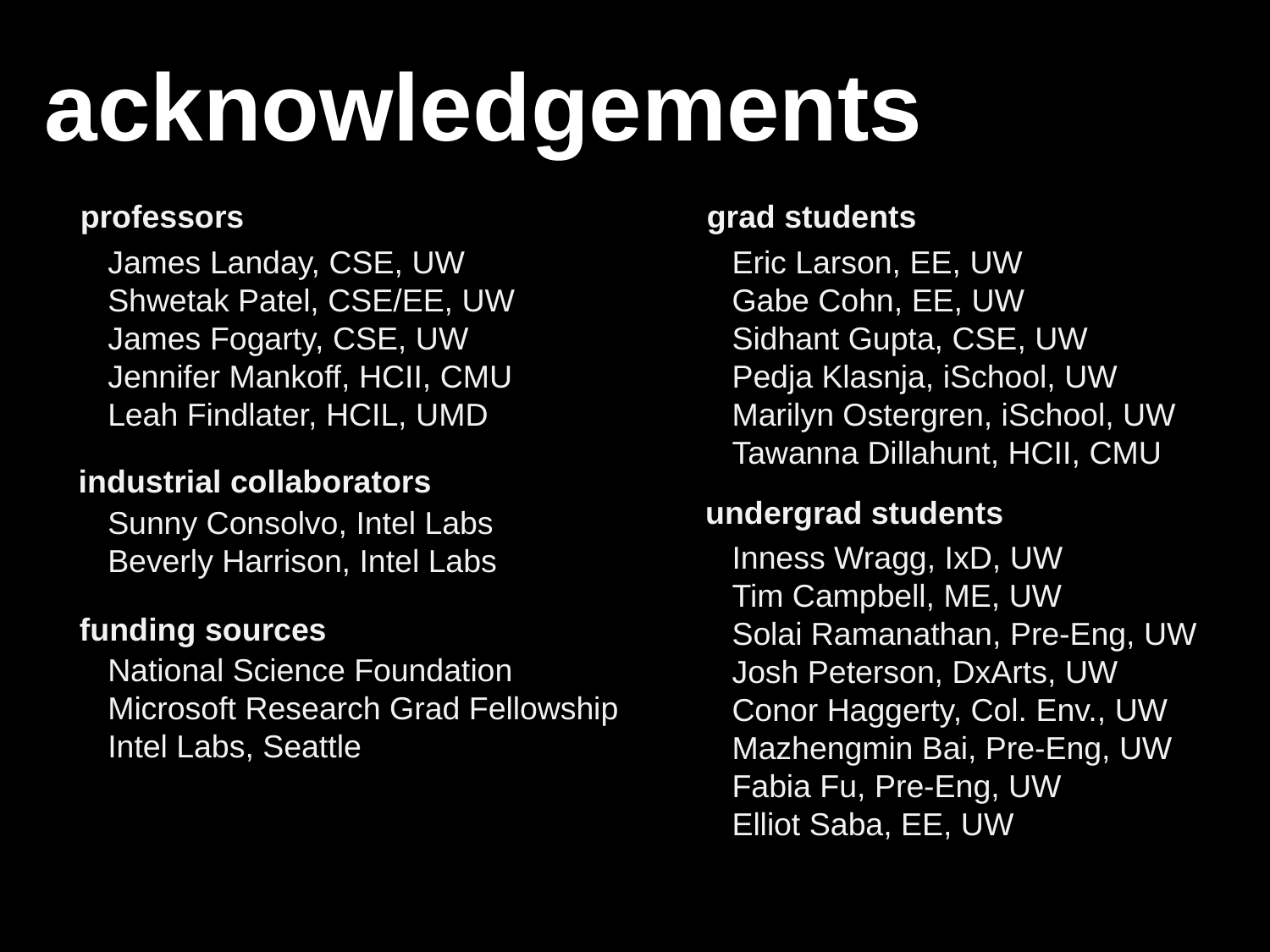

acknowledgements

professors
grad students
James Landay, CSE, UW
Shwetak Patel, CSE/EE, UW
James Fogarty, CSE, UW
Jennifer Mankoff, HCII, CMU
Leah Findlater, HCIL, UMD
Eric Larson, EE, UW
Gabe Cohn, EE, UW
Sidhant Gupta, CSE, UW
Pedja Klasnja, iSchool, UW
Marilyn Ostergren, iSchool, UW
Tawanna Dillahunt, HCII, CMU
industrial collaborators
undergrad students
Sunny Consolvo, Intel Labs
Beverly Harrison, Intel Labs
Inness Wragg, IxD, UW
Tim Campbell, ME, UW
Solai Ramanathan, Pre-Eng, UW
Josh Peterson, DxArts, UW
Conor Haggerty, Col. Env., UW
Mazhengmin Bai, Pre-Eng, UW
Fabia Fu, Pre-Eng, UW
Elliot Saba, EE, UW
funding sources
National Science Foundation
Microsoft Research Grad Fellowship
Intel Labs, Seattle